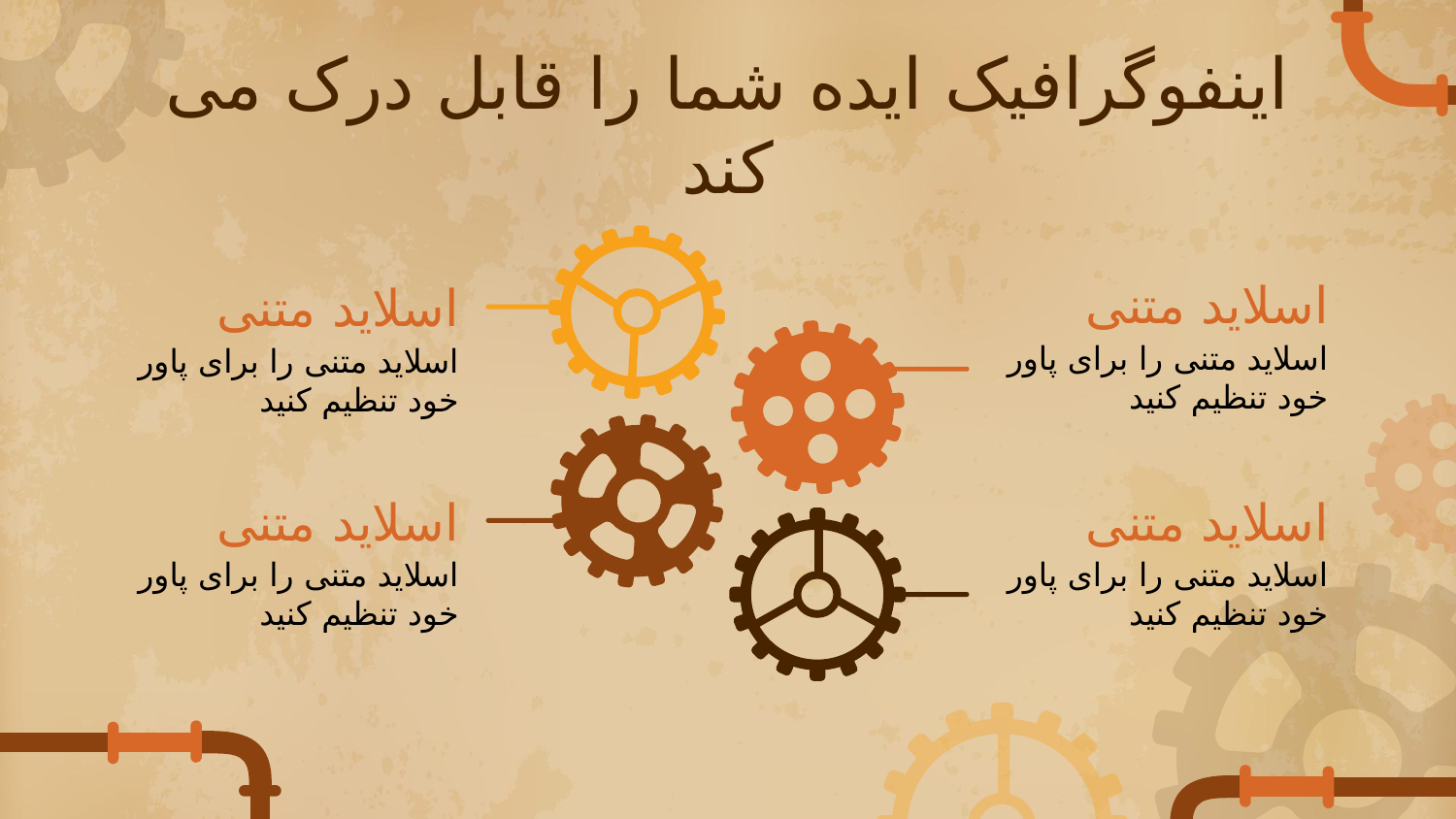

# اینفوگرافیک ایده شما را قابل درک می کند

اسلاید متنی
اسلاید متنی

اسلاید متنی را برای پاور خود تنظیم کنید
اسلاید متنی را برای پاور خود تنظیم کنید

اسلاید متنی
اسلاید متنی

اسلاید متنی را برای پاور خود تنظیم کنید
اسلاید متنی را برای پاور خود تنظیم کنید